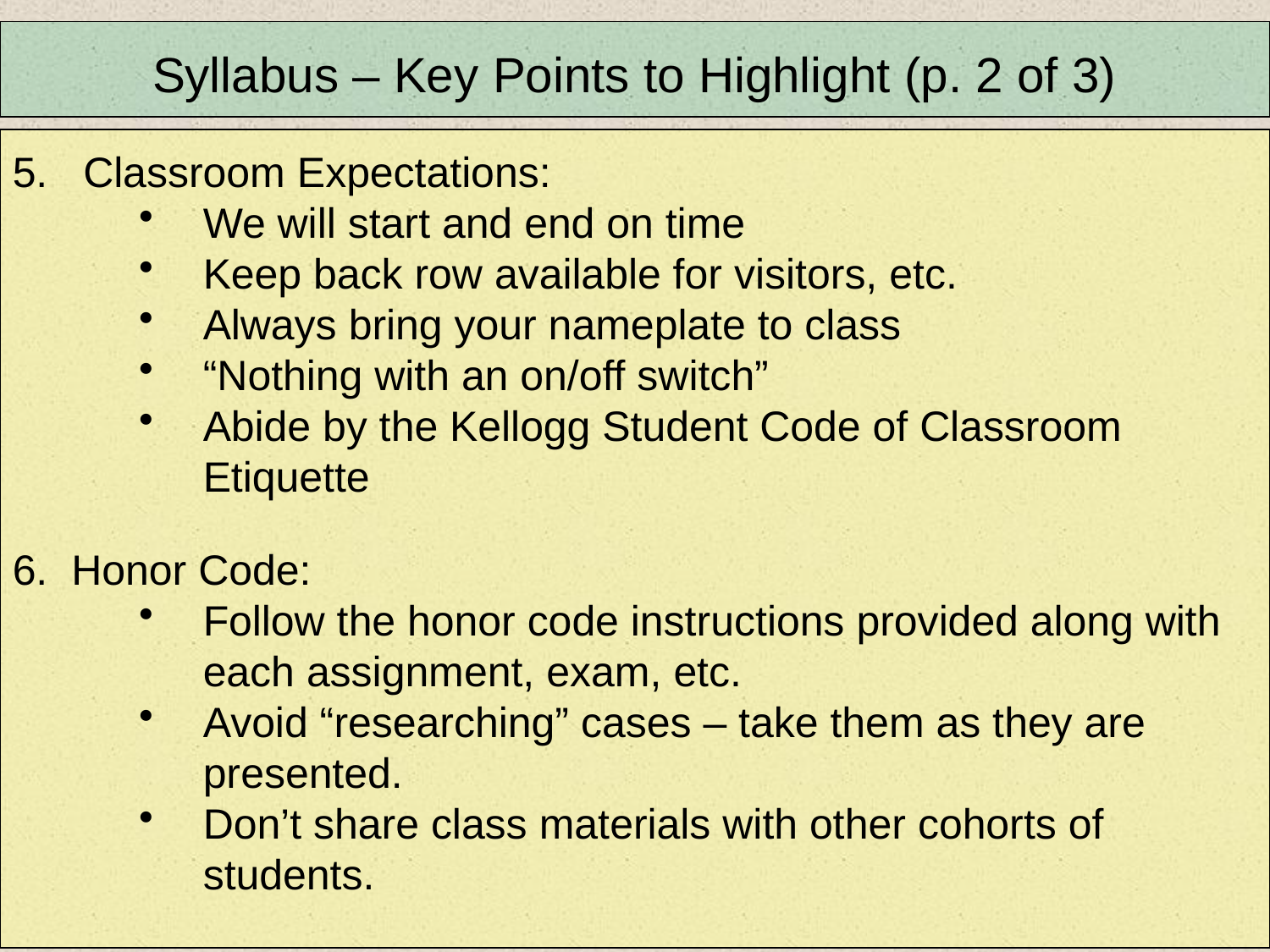

Syllabus – Key Points to Highlight (p. 2 of 3)

5.   Classroom Expectations:
We will start and end on time
Keep back row available for visitors, etc.
Always bring your nameplate to class
“Nothing with an on/off switch”
Abide by the Kellogg Student Code of Classroom Etiquette

6.  Honor Code:
Follow the honor code instructions provided along with each assignment, exam, etc.
Avoid “researching” cases – take them as they are presented.
Don’t share class materials with other cohorts of students.